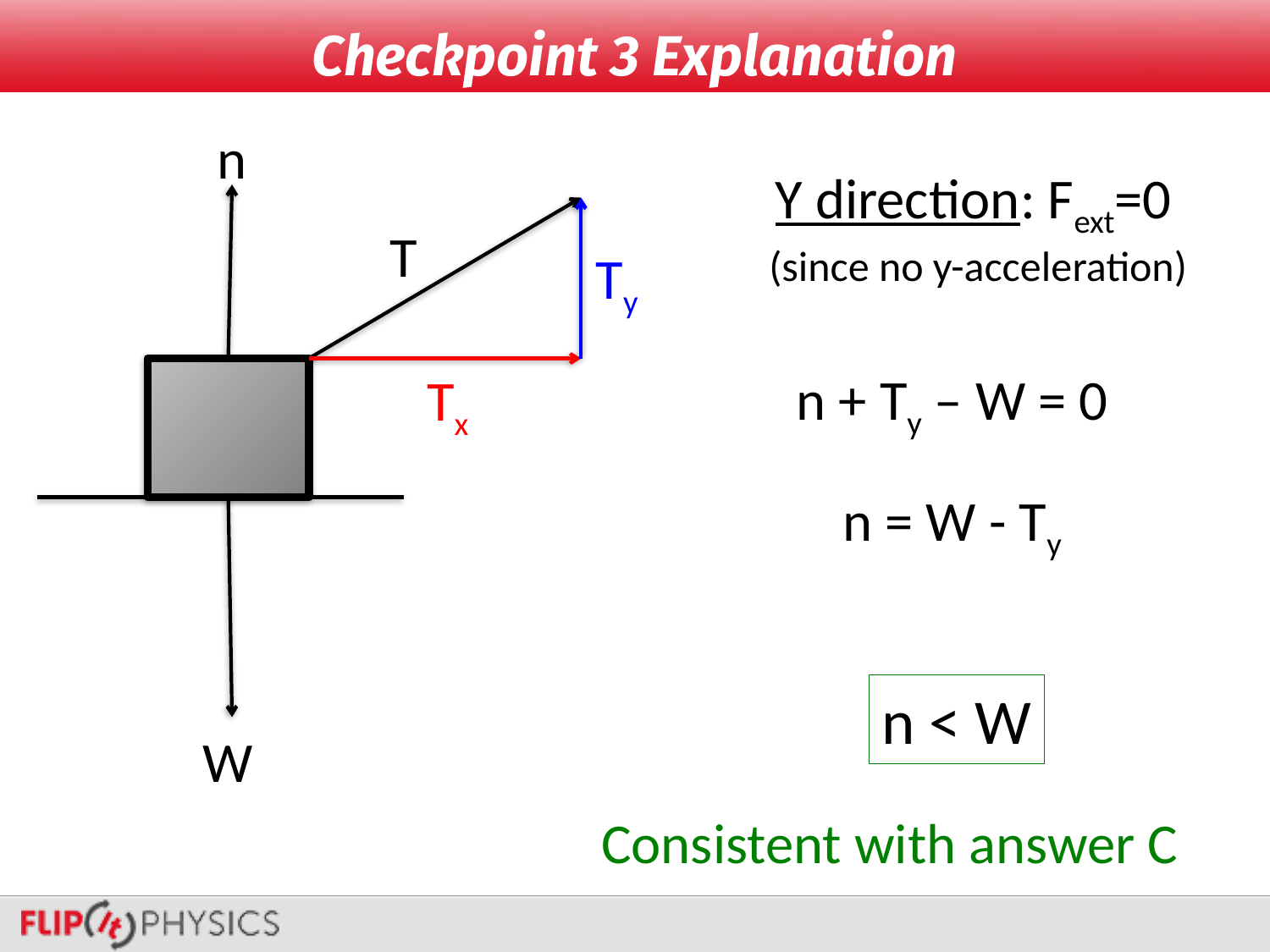

# Checkpoint 3 Explanation
n
Y direction: Fext=0
 (since no y-acceleration)
T
Ty
n + Ty – W = 0

Tx
n = W - Ty
n < W
W
Consistent with answer C